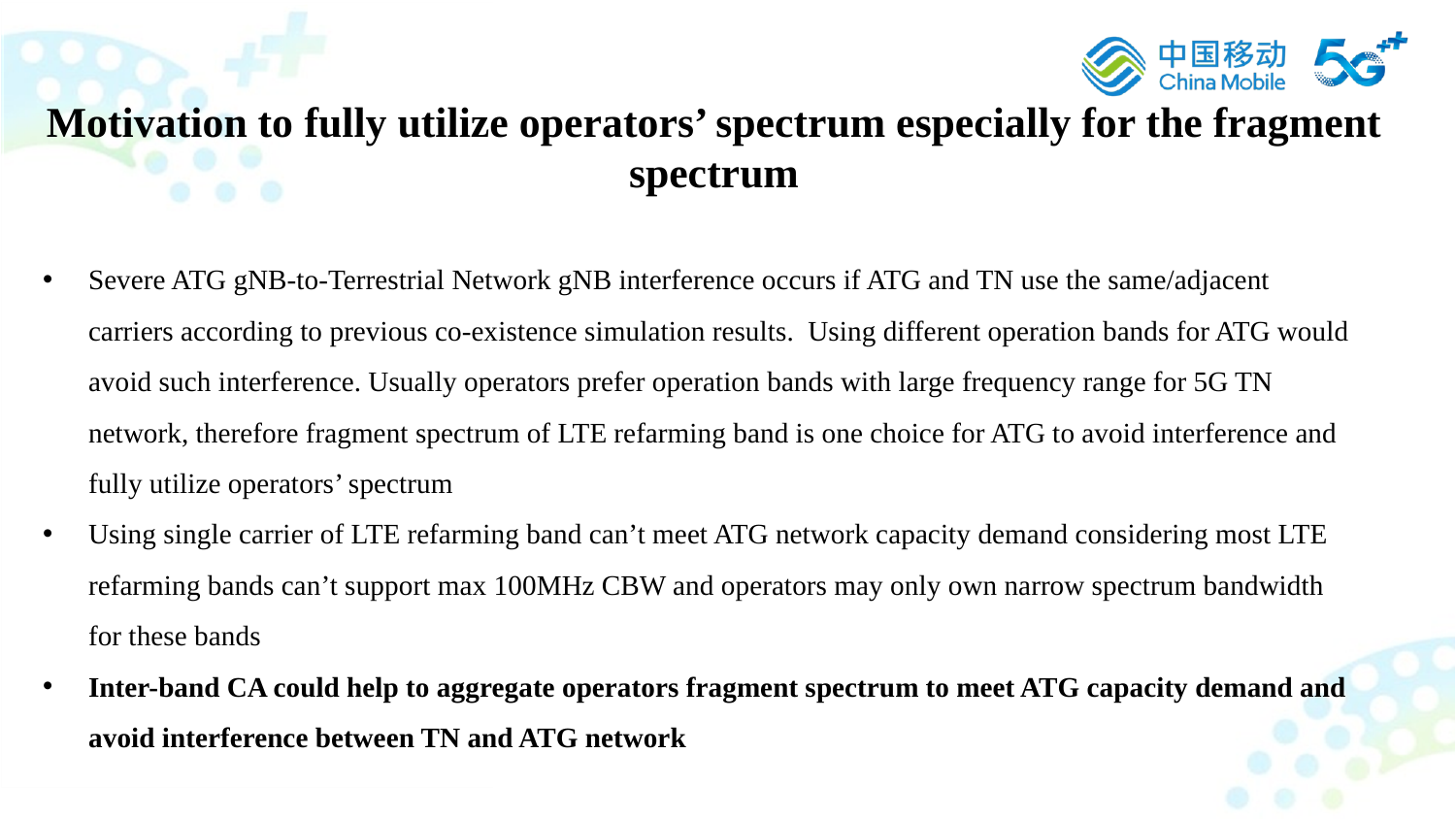

Motivation to fully utilize operators’ spectrum especially for the fragment spectrum
Severe ATG gNB-to-Terrestrial Network gNB interference occurs if ATG and TN use the same/adjacent carriers according to previous co-existence simulation results.  Using different operation bands for ATG would avoid such interference. Usually operators prefer operation bands with large frequency range for 5G TN network, therefore fragment spectrum of LTE refarming band is one choice for ATG to avoid interference and fully utilize operators’ spectrum
Using single carrier of LTE refarming band can’t meet ATG network capacity demand considering most LTE refarming bands can’t support max 100MHz CBW and operators may only own narrow spectrum bandwidth for these bands
Inter-band CA could help to aggregate operators fragment spectrum to meet ATG capacity demand and avoid interference between TN and ATG network